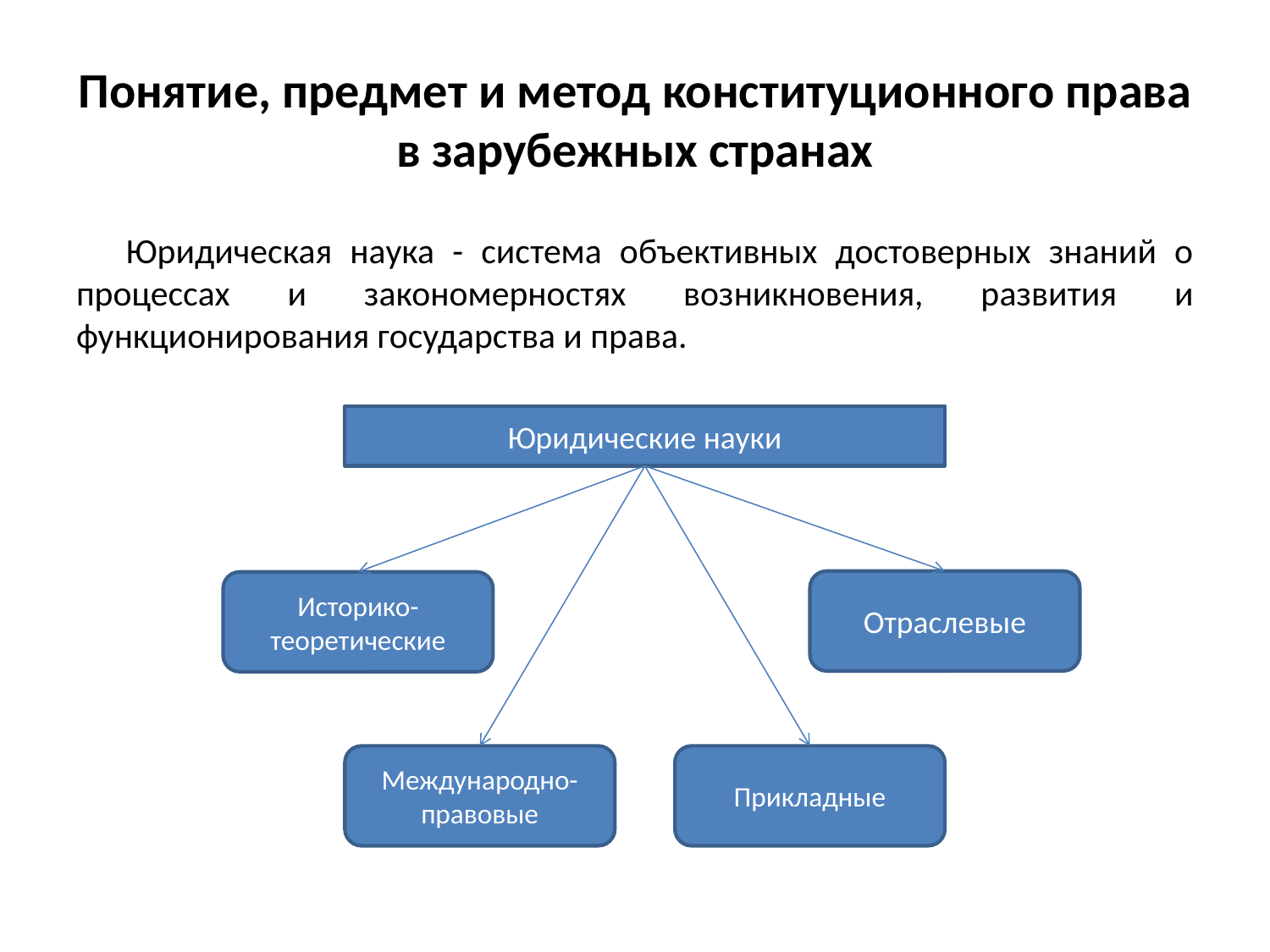

# Понятие, предмет и метод конституционного права в зарубежных странах
Юридическая наука - система объективных достоверных знаний о процессах и закономерностях возникновения, развития и функционирования государства и права.

Юридические науки
Отраслевые
Историко-теоретические
Международно-правовые
Прикладные